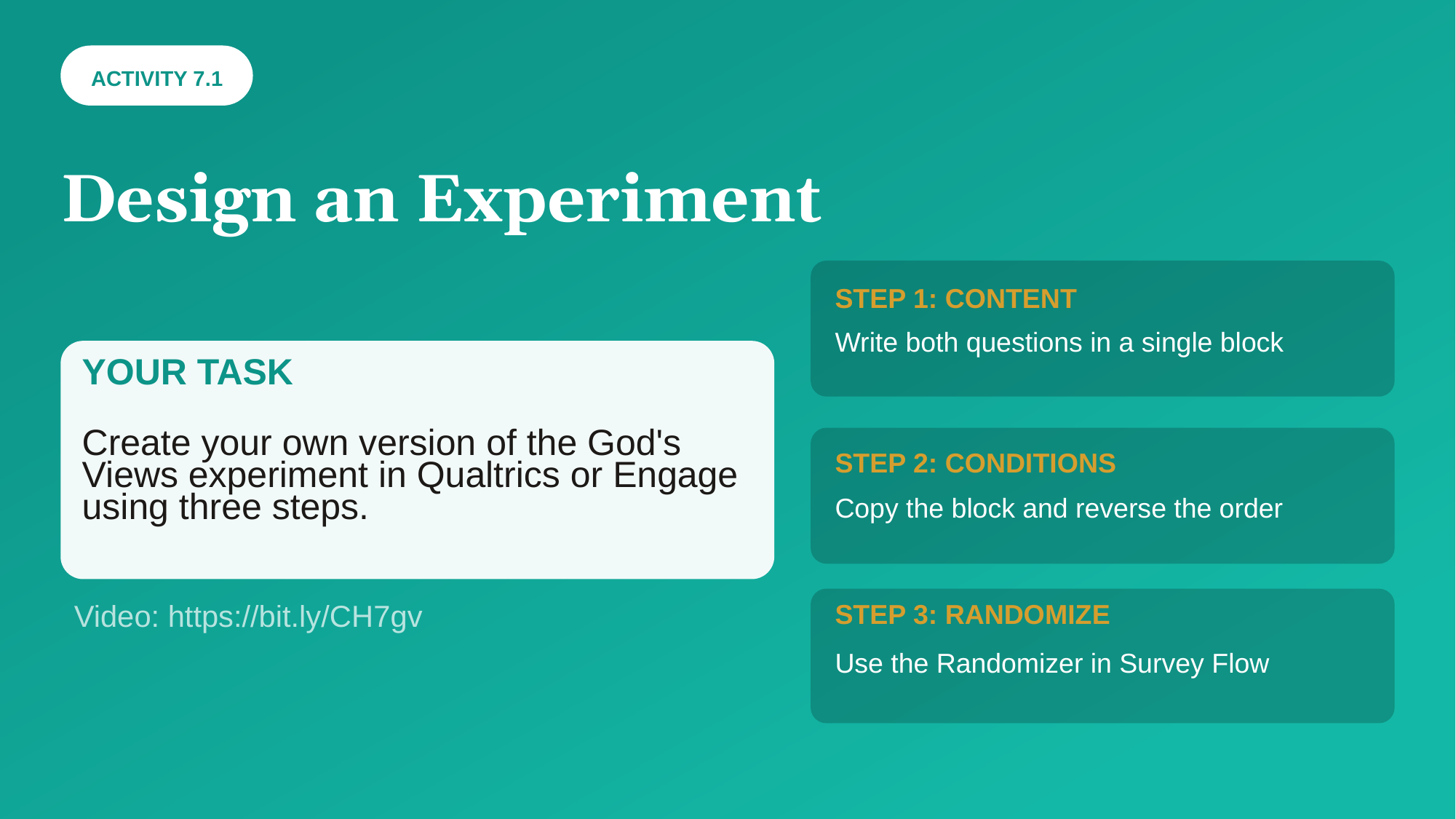

ACTIVITY 7.1
Design an Experiment

STEP 1: CONTENT
Write both questions in a single block

YOUR TASK
Create your own version of the God's Views experiment in Qualtrics or Engage using three steps.

STEP 2: CONDITIONS
Copy the block and reverse the order

STEP 3: RANDOMIZE
Video: https://bit.ly/CH7gv
Use the Randomizer in Survey Flow